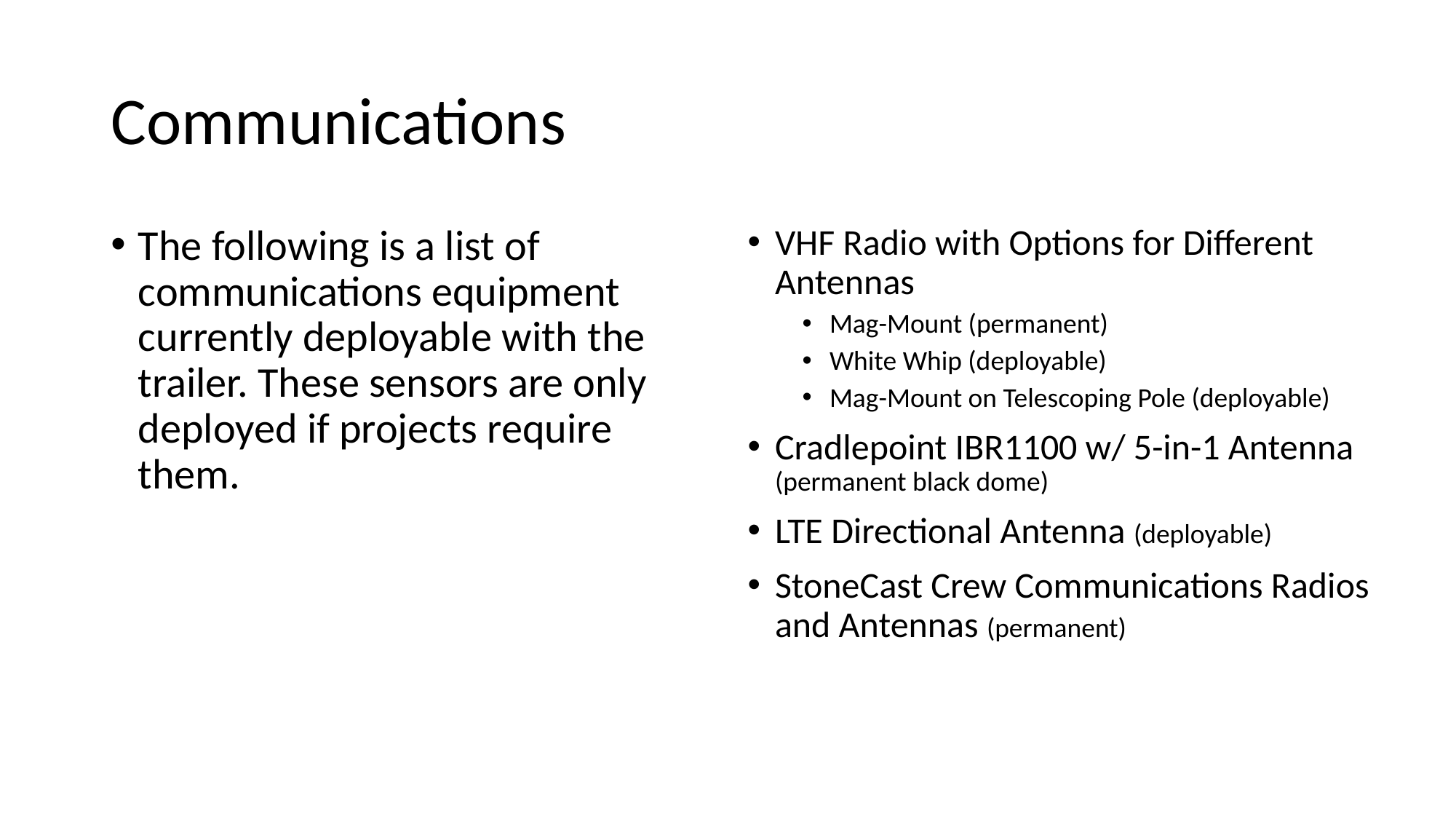

# Communications
The following is a list of communications equipment currently deployable with the trailer. These sensors are only deployed if projects require them.
VHF Radio with Options for Different Antennas
Mag-Mount (permanent)
White Whip (deployable)
Mag-Mount on Telescoping Pole (deployable)
Cradlepoint IBR1100 w/ 5-in-1 Antenna (permanent black dome)
LTE Directional Antenna (deployable)
StoneCast Crew Communications Radios and Antennas (permanent)